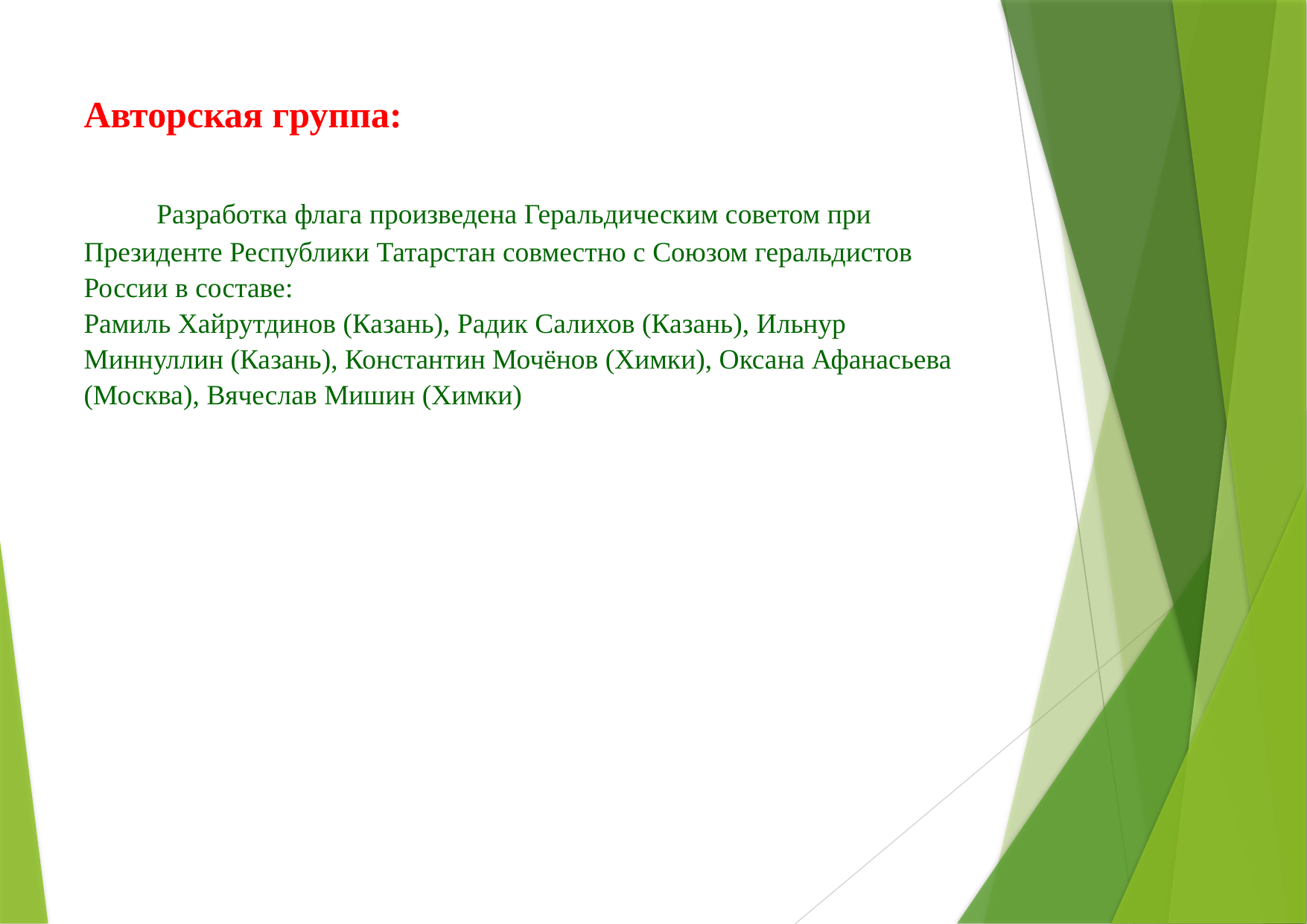

# Авторская группа: Разработка флага произведена Геральдическим советом при Президенте Республики Татарстан совместно с Союзом геральдистов России в составе: Рамиль Хайрутдинов (Казань), Радик Салихов (Казань), Ильнур Миннуллин (Казань), Константин Мочёнов (Химки), Оксана Афанасьева (Москва), Вячеслав Мишин (Химки)